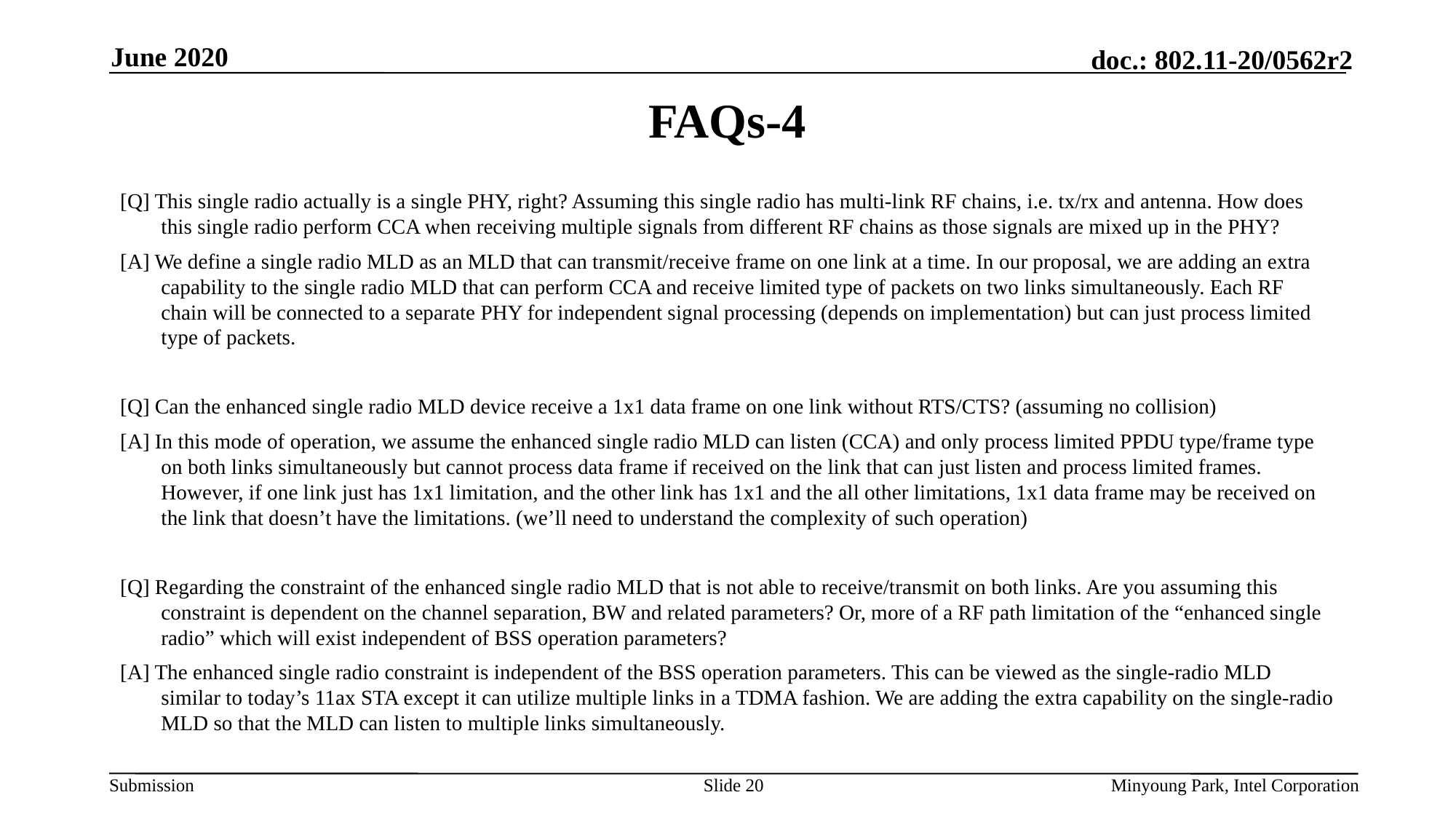

June 2020
# FAQs-4
[Q] This single radio actually is a single PHY, right? Assuming this single radio has multi-link RF chains, i.e. tx/rx and antenna. How does this single radio perform CCA when receiving multiple signals from different RF chains as those signals are mixed up in the PHY?
[A] We define a single radio MLD as an MLD that can transmit/receive frame on one link at a time. In our proposal, we are adding an extra capability to the single radio MLD that can perform CCA and receive limited type of packets on two links simultaneously. Each RF chain will be connected to a separate PHY for independent signal processing (depends on implementation) but can just process limited type of packets.

[Q] Can the enhanced single radio MLD device receive a 1x1 data frame on one link without RTS/CTS? (assuming no collision)
[A] In this mode of operation, we assume the enhanced single radio MLD can listen (CCA) and only process limited PPDU type/frame type on both links simultaneously but cannot process data frame if received on the link that can just listen and process limited frames. However, if one link just has 1x1 limitation, and the other link has 1x1 and the all other limitations, 1x1 data frame may be received on the link that doesn’t have the limitations. (we’ll need to understand the complexity of such operation)

[Q] Regarding the constraint of the enhanced single radio MLD that is not able to receive/transmit on both links. Are you assuming this constraint is dependent on the channel separation, BW and related parameters? Or, more of a RF path limitation of the “enhanced single radio” which will exist independent of BSS operation parameters?
[A] The enhanced single radio constraint is independent of the BSS operation parameters. This can be viewed as the single-radio MLD similar to today’s 11ax STA except it can utilize multiple links in a TDMA fashion. We are adding the extra capability on the single-radio MLD so that the MLD can listen to multiple links simultaneously.

Slide 20
Minyoung Park, Intel Corporation